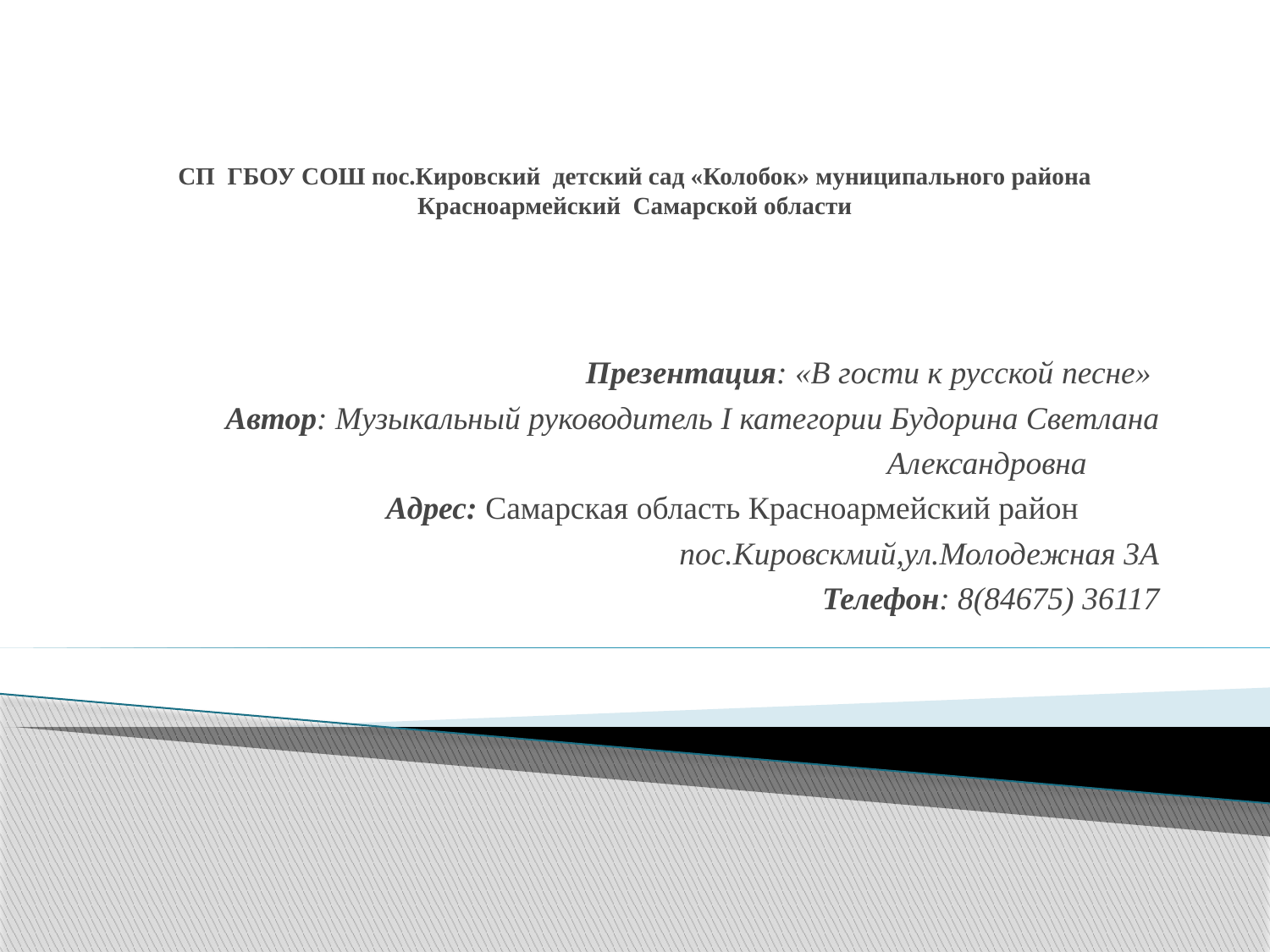

# СП  ГБОУ СОШ пос.Кировский  детский сад «Колобок» муниципального района Красноармейский  Самарской области
Презентация: «В гости к русской песне»
        Автор: Музыкальный руководитель I категории Будорина Светлана
                      Александровна
               Адрес: Самарская область Красноармейский район
                             пос.Кировскмий,ул.Молодежная 3А
                         Телефон: 8(84675) 36117